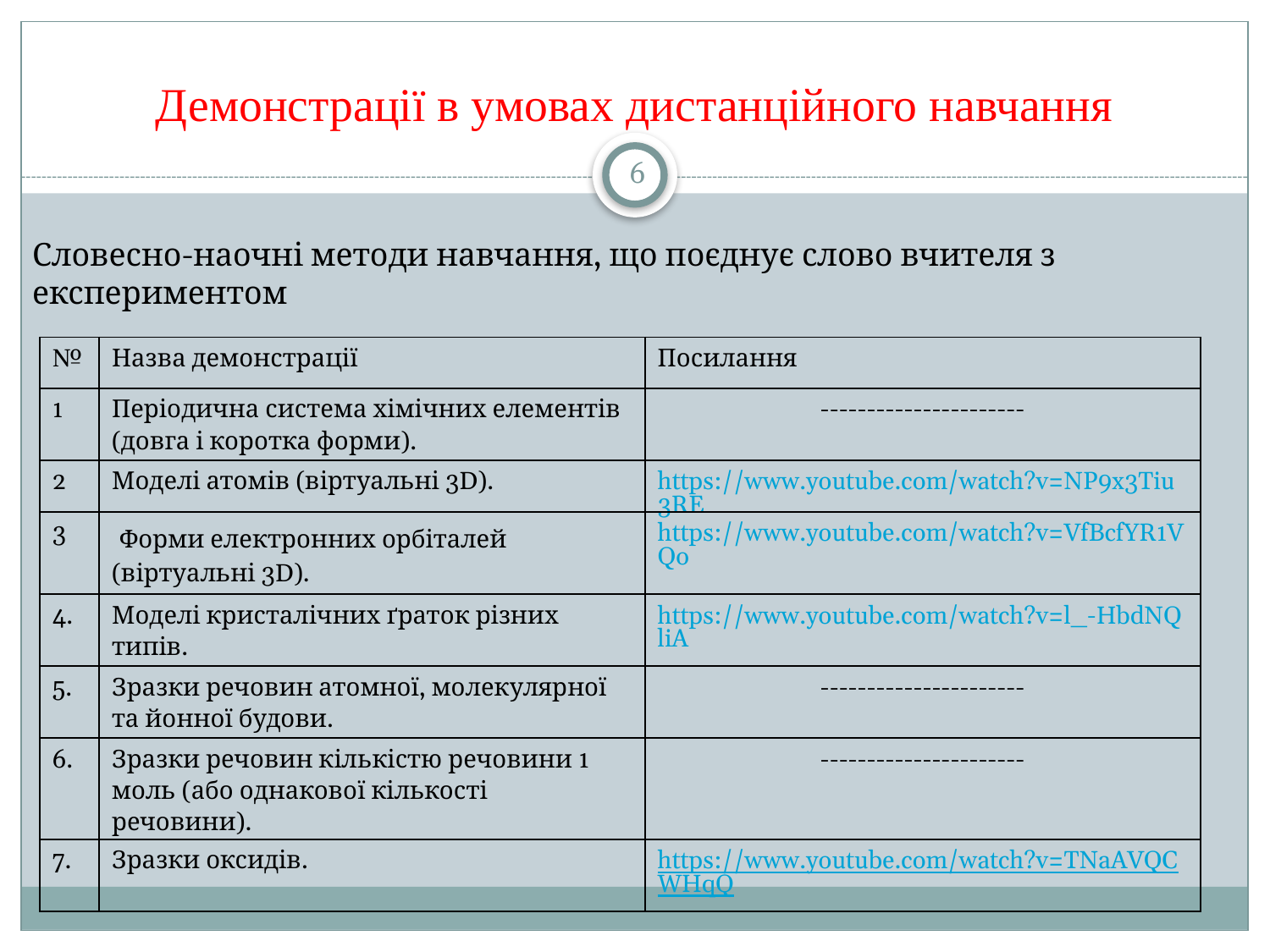

# Демонстрації в умовах дистанційного навчання
6
Словесно-наочні методи навчання, що поєднує слово вчителя з експериментом

| № | Назва демонстрації | Посилання |
| --- | --- | --- |
| 1 | Періодична система хімічних елементів (довга і коротка форми). | ---------------------- |
| 2 | Моделі атомів (віртуальні 3D). | https://www.youtube.com/watch?v=NP9x3Tiu3RE |
| 3 | Форми електронних орбіталей (віртуальні 3D). | https://www.youtube.com/watch?v=VfBcfYR1VQo |
| 4. | Моделі кристалічних ґраток різних типів. | https://www.youtube.com/watch?v=l\_-HbdNQliA |
| 5. | Зразки речовин атомної, молекулярної та йонної будови. | ---------------------- |
| 6. | Зразки речовин кількістю речовини 1 моль (або однакової кількості речовини). | ---------------------- |
| 7. | Зразки оксидів. | https://www.youtube.com/watch?v=TNaAVQCWHqQ |